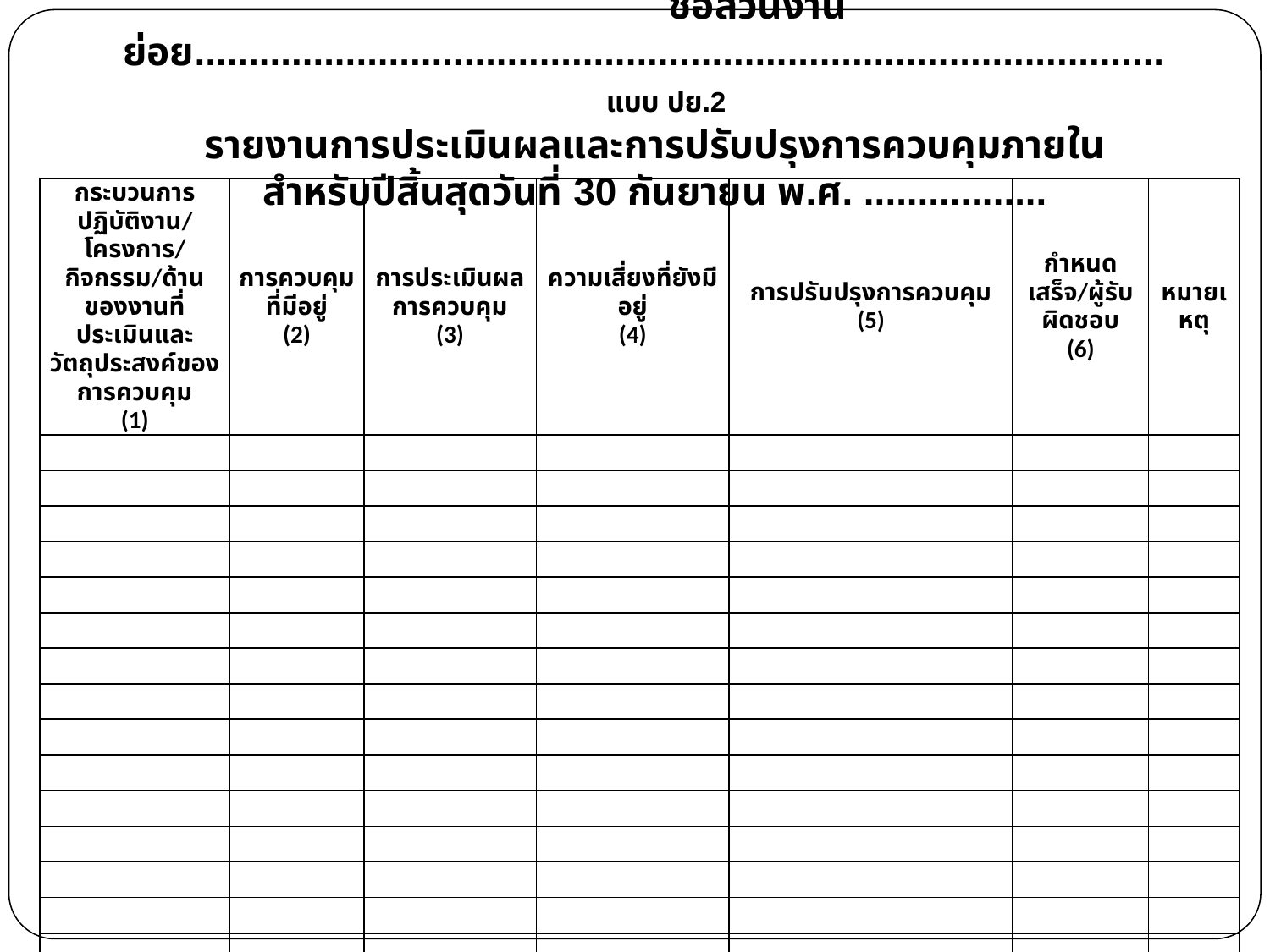

ชื่อส่วนงานย่อย..........................................................................................     แบบ ปย.2
รายงานการประเมินผลและการปรับปรุงการควบคุมภายใน
สำหรับปีสิ้นสุดวันที่ 30 กันยายน พ.ศ. .................
| กระบวนการปฏิบัติงาน/โครงการ/กิจกรรม/ด้านของงานที่ประเมินและวัตถุประสงค์ของการควบคุม (1) | การควบคุมที่มีอยู่ (2) | การประเมินผลการควบคุม (3) | ความเสี่ยงที่ยังมีอยู่ (4) | การปรับปรุงการควบคุม (5) | กำหนดเสร็จ/ผู้รับผิดชอบ (6) | หมายเหตุ |
| --- | --- | --- | --- | --- | --- | --- |
|  |  |  |  |  |  |  |
|  |  |  |  |  |  |  |
|  |  |  |  |  |  |  |
|  |  |  |  |  |  |  |
|  |  |  |  |  |  |  |
|  |  |  |  |  |  |  |
|  |  |  |  |  |  |  |
|  |  |  |  |  |  |  |
|  |  |  |  |  |  |  |
|  |  |  |  |  |  |  |
|  |  |  |  |  |  |  |
|  |  |  |  |  |  |  |
|  |  |  |  |  |  |  |
|  |  |  |  |  |  |  |
|  |  |  |  |  |  |  |
|  |  |  |  |  |  |  |
|  |  |  |  |  |  |  |